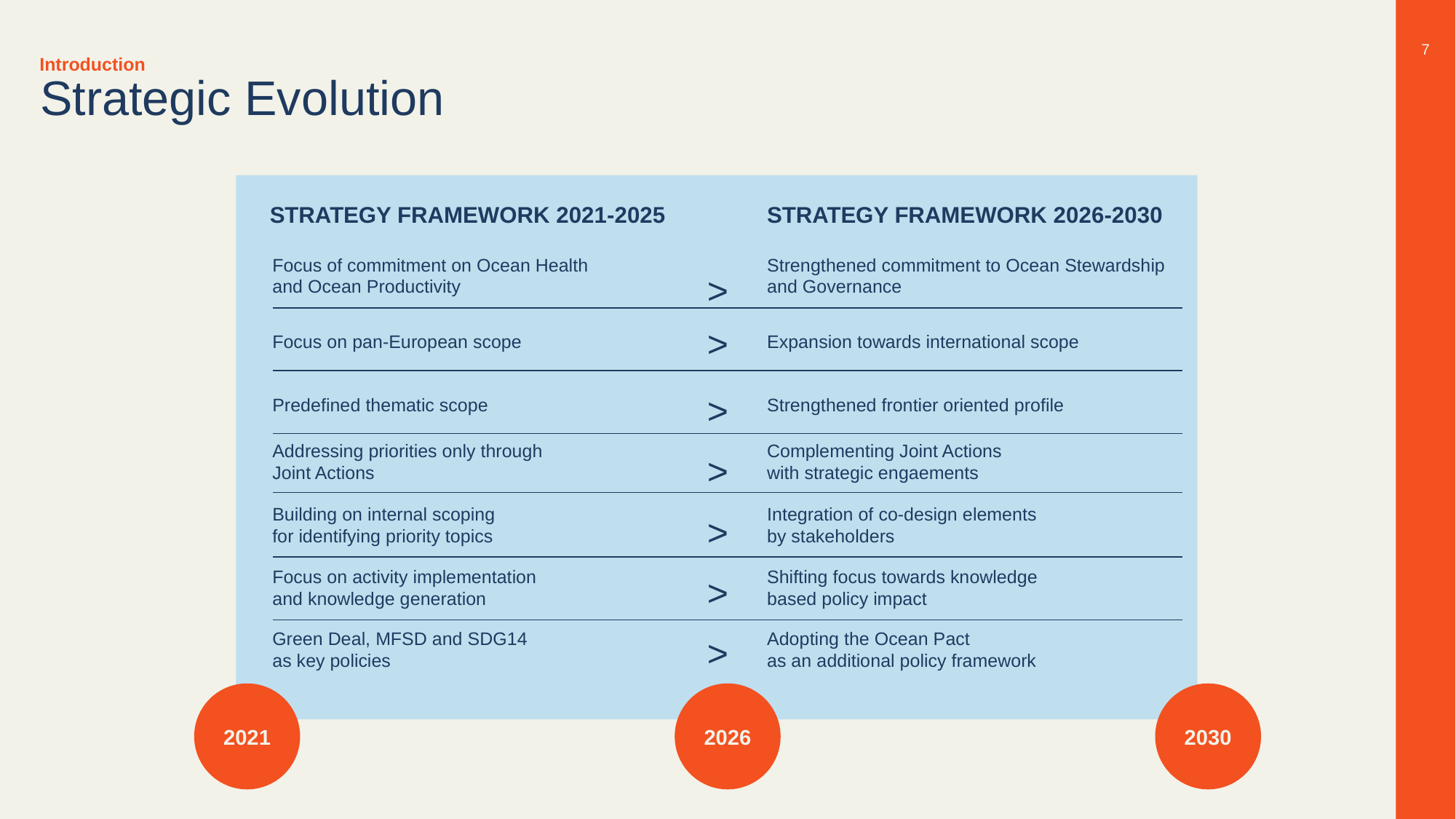

Introduction
7
Strategic Evolution

STRATEGY FRAMEWORK 2021-2025
STRATEGY FRAMEWORK 2026-2030
Focus of commitment on Ocean Health
and Ocean Productivity
Strengthened commitment to Ocean Stewardship and Governance
>
>
Focus on pan-European scope
Expansion towards international scope
>
Predefined thematic scope
Strengthened frontier oriented profile
Addressing priorities only through
Joint Actions
Complementing Joint Actions
with strategic engaements
>
Building on internal scoping
for identifying priority topics
Integration of co-design elements
by stakeholders
>
Focus on activity implementation
and knowledge generation
Shifting focus towards knowledge
based policy impact
>
Green Deal, MFSD and SDG14
as key policies
Adopting the Ocean Pact
as an additional policy framework
>
2021
2026
2030